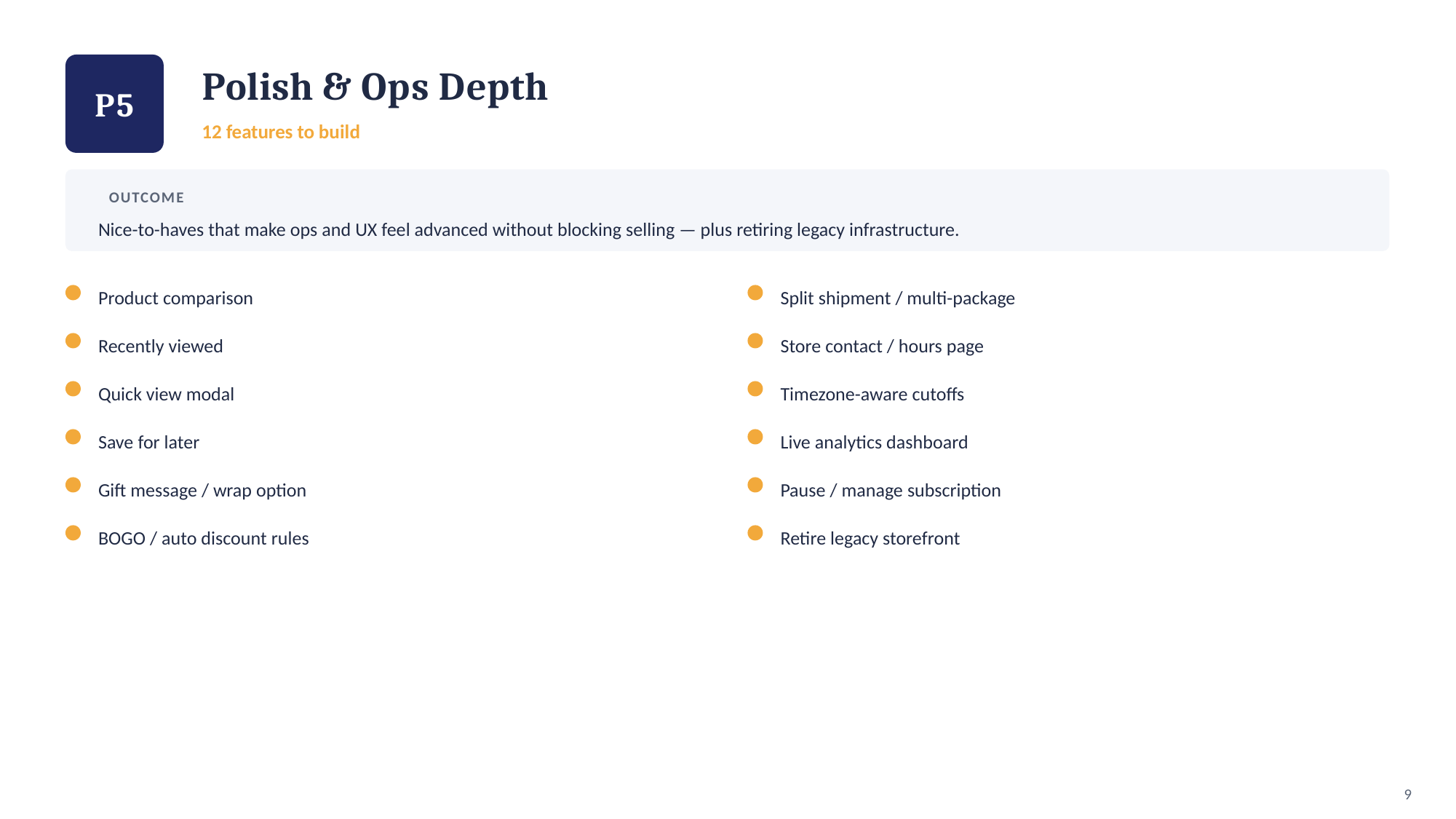

P5
Polish & Ops Depth
12 features to build

OUTCOME
Nice-to-haves that make ops and UX feel advanced without blocking selling — plus retiring legacy infrastructure.
Product comparison
Split shipment / multi-package

Recently viewed
Store contact / hours page

Quick view modal
Timezone-aware cutoffs

Save for later
Live analytics dashboard

Gift message / wrap option
Pause / manage subscription

BOGO / auto discount rules
Retire legacy storefront

9